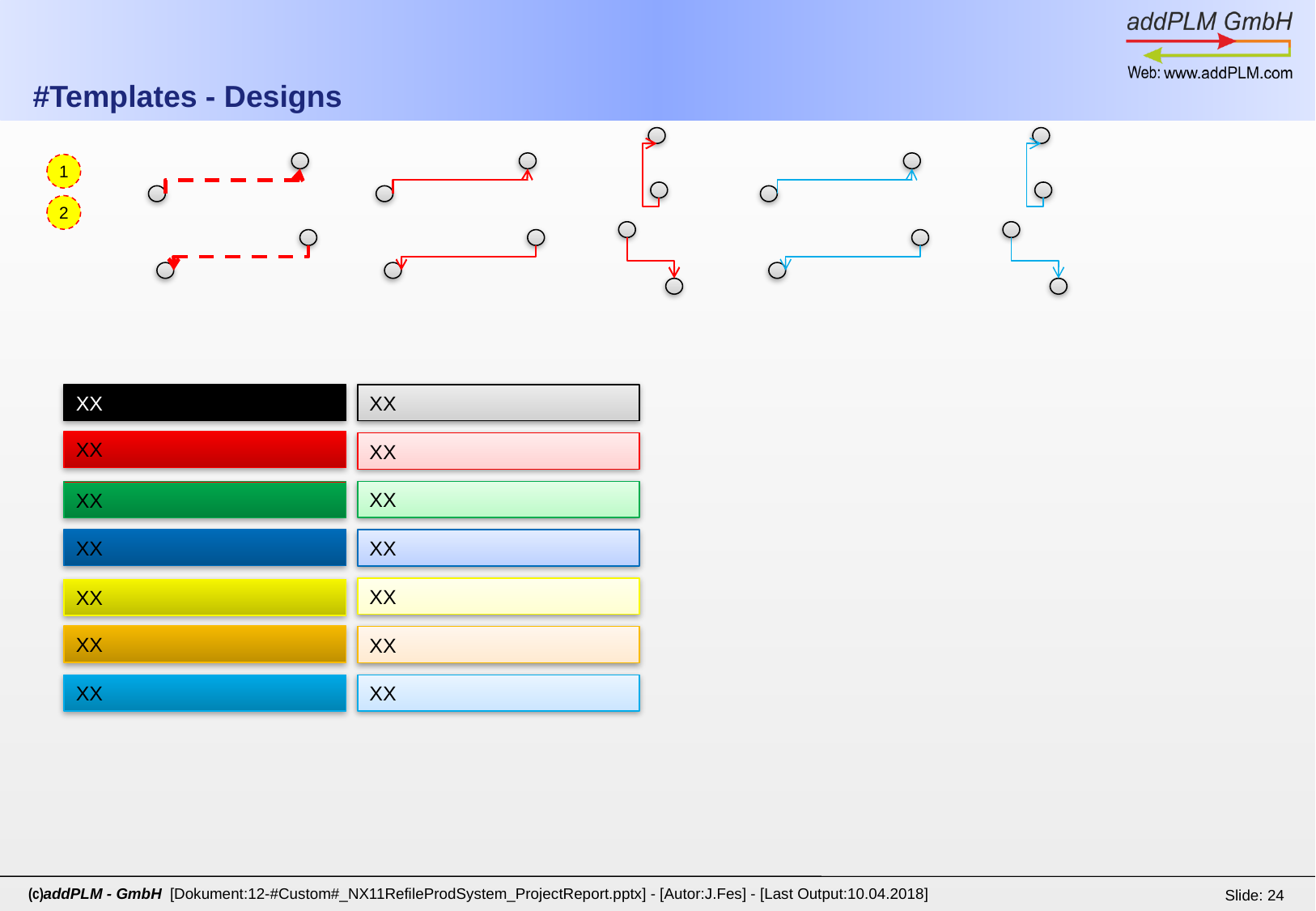

# #Templates - Designs

1

2

XX
XX
XX
XX
XX
XX
XX
XX
XX
XX
XX
XX
XX
XX